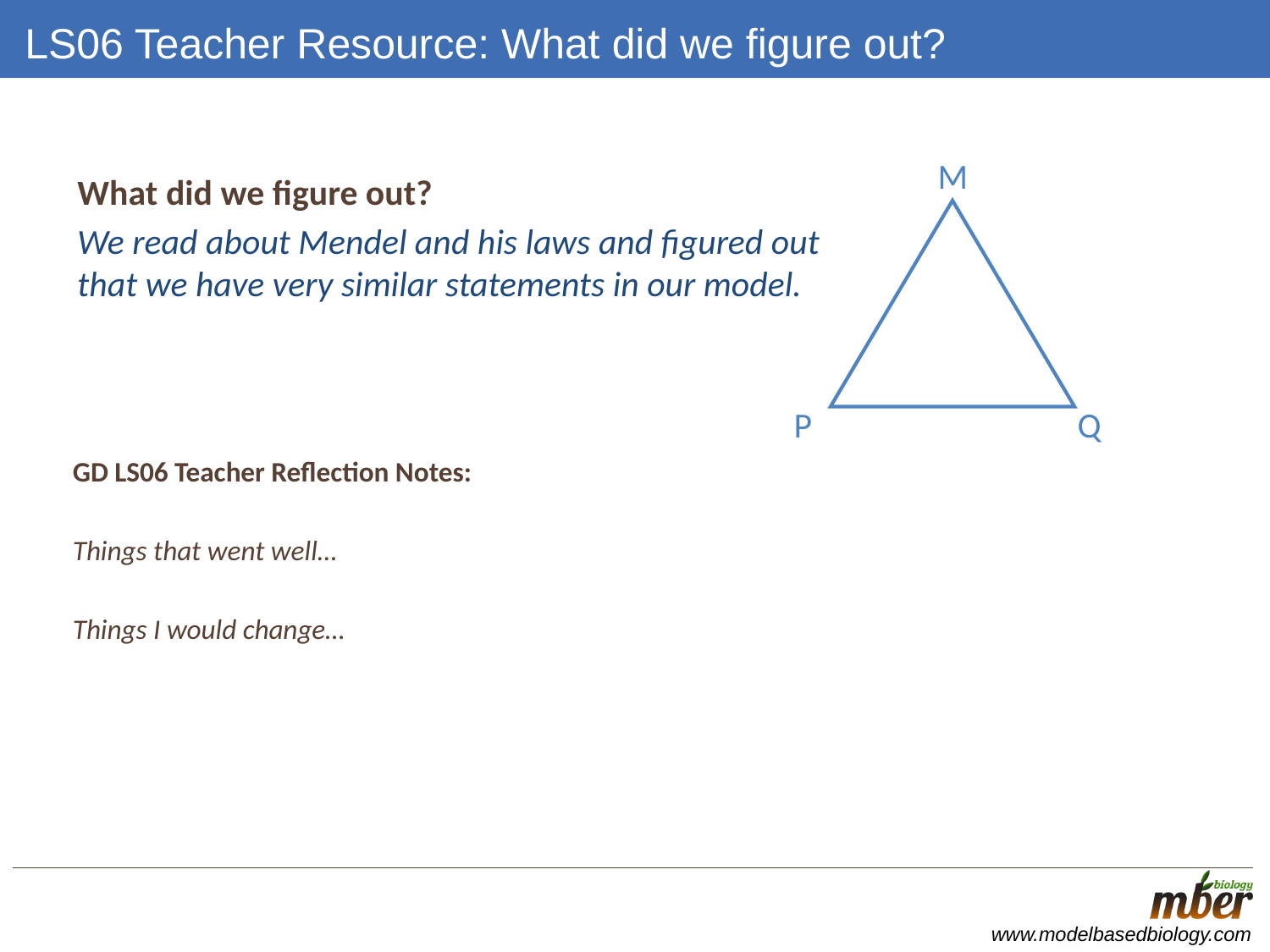

# LS06 Teacher Resource: What did we figure out?
M

Q
P
What did we figure out?
We read about Mendel and his laws and figured out that we have very similar statements in our model.
GD LS06 Teacher Reflection Notes:

Things that went well…

Things I would change…